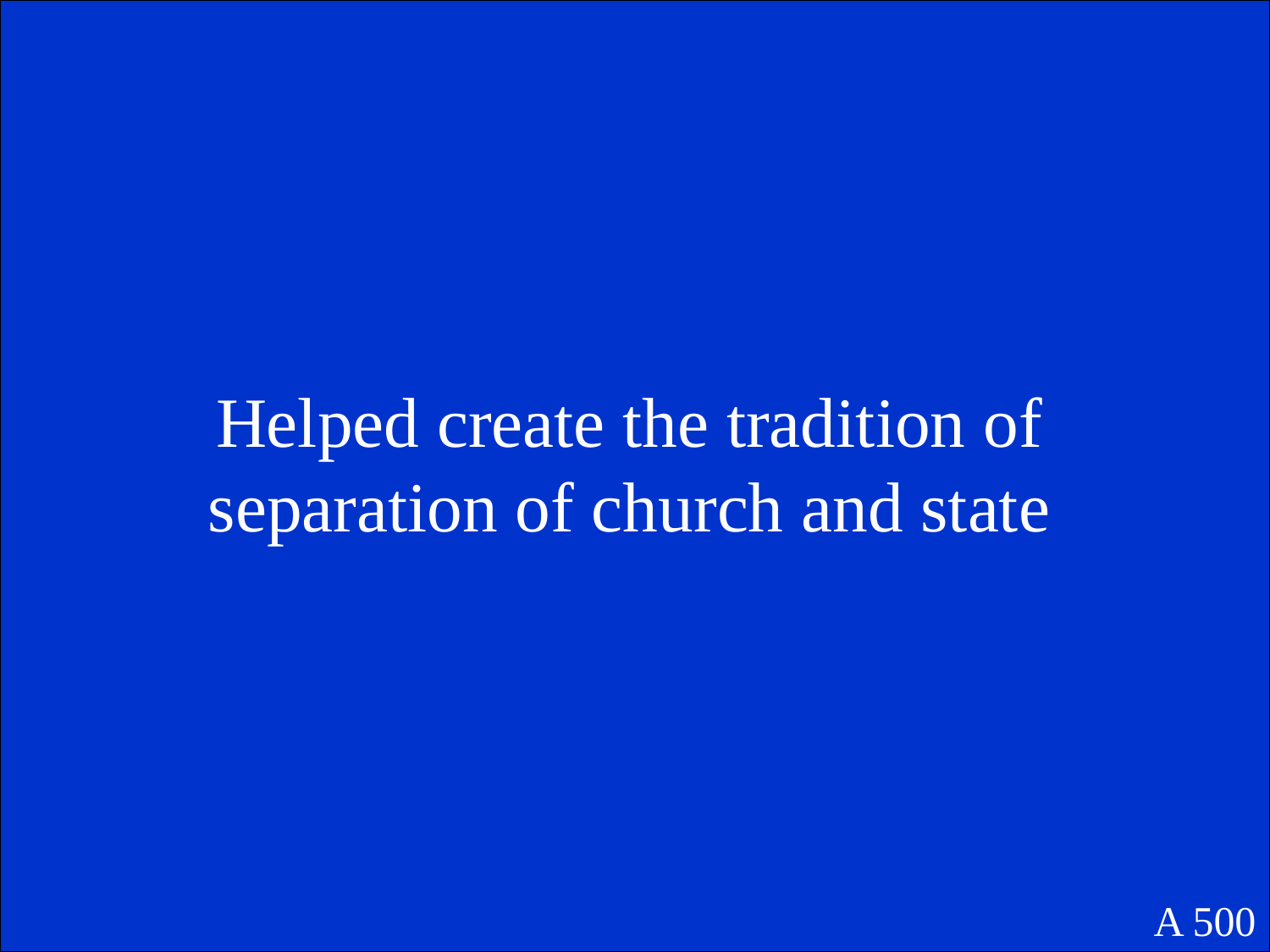

Helped create the tradition of separation of church and state
A 500